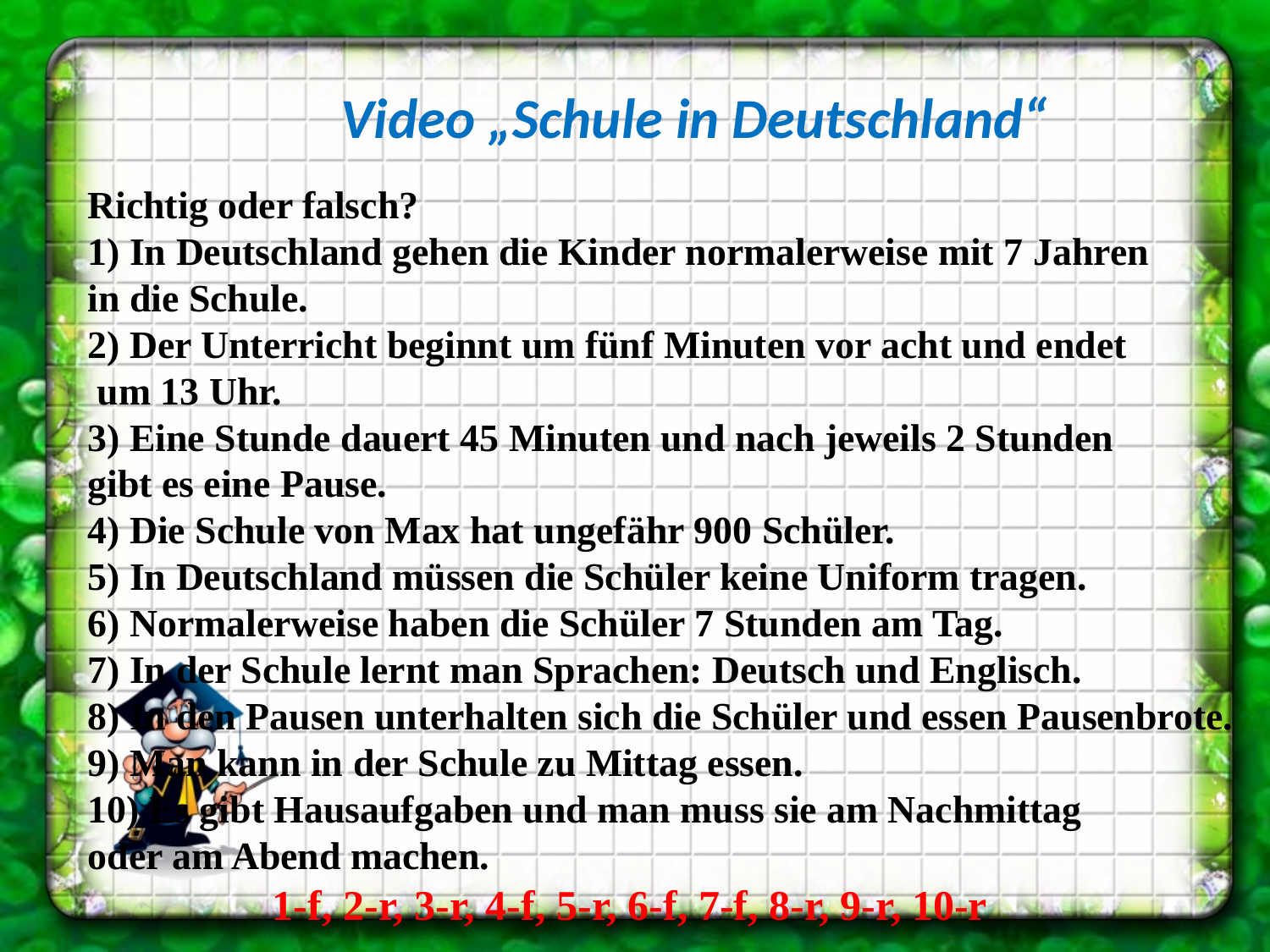

Video „Schule in Deutschland“
Richtig oder falsch?
1) In Deutschland gehen die Kinder normalerweise mit 7 Jahren
in die Schule.
2) Der Unterricht beginnt um fünf Minuten vor acht und endet
 um 13 Uhr.
3) Eine Stunde dauert 45 Minuten und nach jeweils 2 Stunden
gibt es eine Pause.
4) Die Schule von Max hat ungefähr 900 Schüler.
5) In Deutschland müssen die Schüler keine Uniform tragen.
6) Normalerweise haben die Schüler 7 Stunden am Tag.
7) In der Schule lernt man Sprachen: Deutsch und Englisch.
8) In den Pausen unterhalten sich die Schüler und essen Pausenbrote.
9) Man kann in der Schule zu Mittag essen.
10) Es gibt Hausaufgaben und man muss sie am Nachmittag
oder am Abend machen.
                   1-f, 2-r, 3-r, 4-f, 5-r, 6-f, 7-f, 8-r, 9-r, 10-r